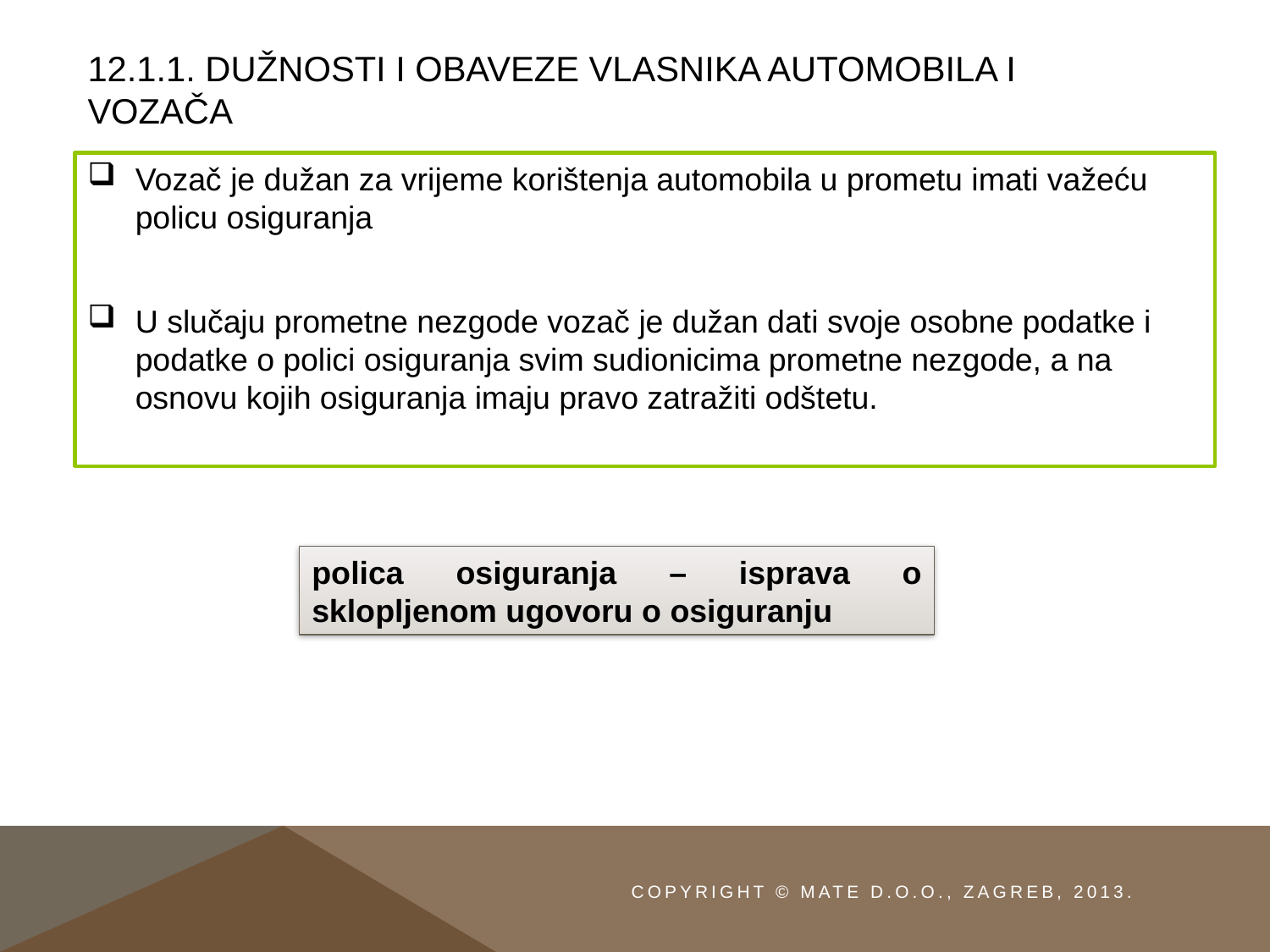

# 12.1.1. Dužnosti i obaveze vlasnika automobila i vozača
Vozač je dužan za vrijeme korištenja automobila u prometu imati važeću policu osiguranja

U slučaju prometne nezgode vozač je dužan dati svoje osobne podatke i podatke o polici osiguranja svim sudionicima prometne nezgode, a na osnovu kojih osiguranja imaju pravo zatražiti odštetu.
polica osiguranja – isprava o sklopljenom ugovoru o osiguranju
Copyright © MATE d.o.o., Zagreb, 2013.